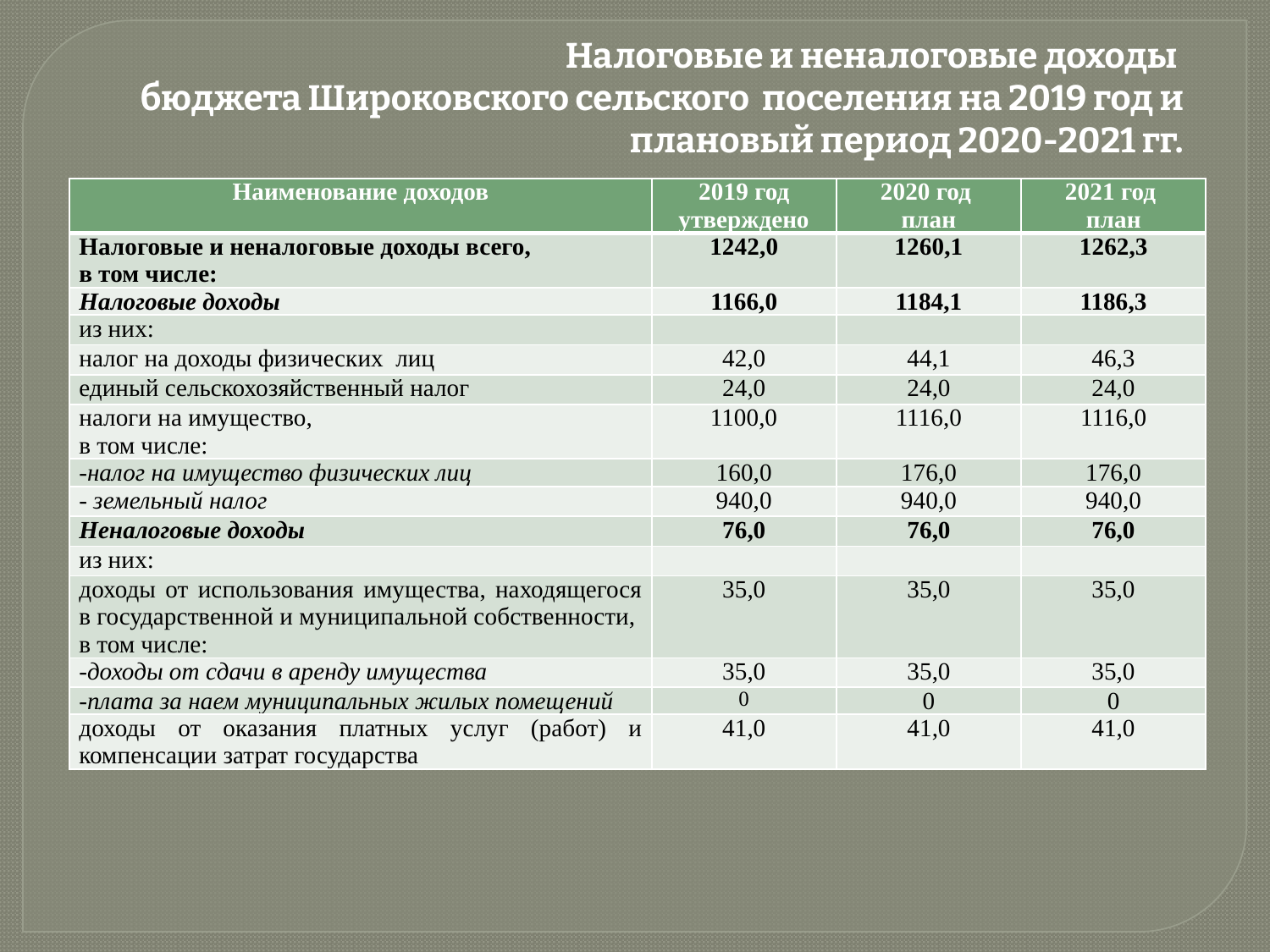

# Налоговые и неналоговые доходы бюджета Широковского сельского  поселения на 2019 год и плановый период 2020-2021 гг.
| Наименование доходов | 2019 год утверждено | 2020 год план | 2021 год план |
| --- | --- | --- | --- |
| Налоговые и неналоговые доходы всего, в том числе: | 1242,0 | 1260,1 | 1262,3 |
| Налоговые доходы | 1166,0 | 1184,1 | 1186,3 |
| из них: |  |  |  |
| налог на доходы физических лиц | 42,0 | 44,1 | 46,3 |
| единый сельскохозяйственный налог | 24,0 | 24,0 | 24,0 |
| налоги на имущество, в том числе: | 1100,0 | 1116,0 | 1116,0 |
| -налог на имущество физических лиц | 160,0 | 176,0 | 176,0 |
| - земельный налог | 940,0 | 940,0 | 940,0 |
| Неналоговые доходы | 76,0 | 76,0 | 76,0 |
| из них: |  |  |  |
| доходы от использования имущества, находящегося в государственной и муниципальной собственности, в том числе: | 35,0 | 35,0 | 35,0 |
| -доходы от сдачи в аренду имущества | 35,0 | 35,0 | 35,0 |
| -плата за наем муниципальных жилых помещений | 0 | 0 | 0 |
| доходы от оказания платных услуг (работ) и компенсации затрат государства | 41,0 | 41,0 | 41,0 |